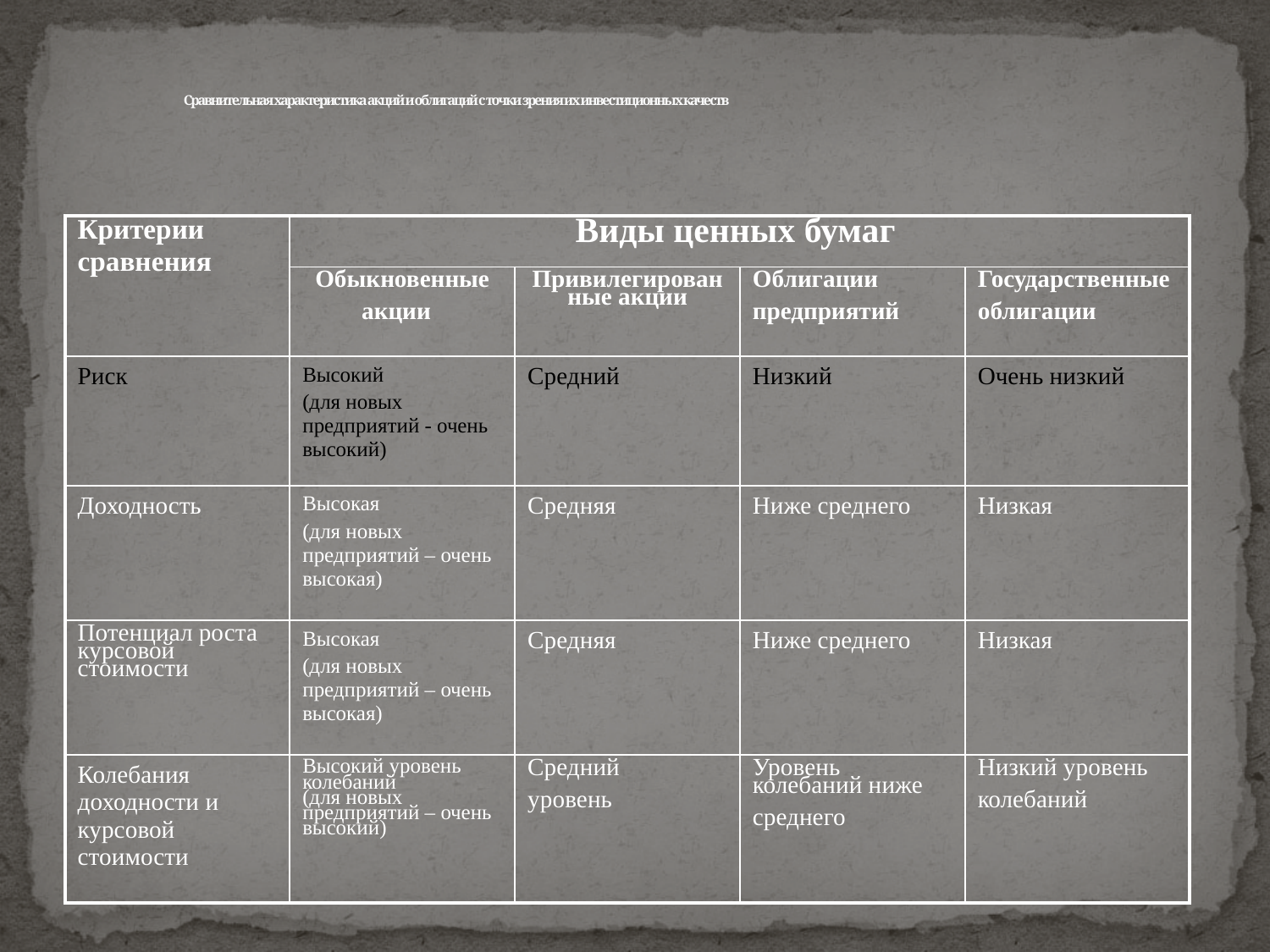

# Сравнительная характеристика акций и облигаций с точки зрения их инвестиционных качеств
| Критерии сравнения | Виды ценных бумаг |  |  |  |
| --- | --- | --- | --- | --- |
|  | Обыкновенные акции | Привилегированные акции | Облигации предприятий | Государственные облигации |
| Риск | Высокий (для новых предприятий - очень высокий) | Средний | Низкий | Очень низкий |
| Доходность | Высокая (для новых предприятий – очень высокая) | Средняя | Ниже среднего | Низкая |
| Потенциал роста курсовой стоимости | Высокая (для новых предприятий – очень высокая) | Средняя | Ниже среднего | Низкая |
| Колебания доходности и курсовой стоимости | Высокий уровень колебаний (для новых предприятий – очень высокий) | Средний уровень | Уровень колебаний ниже среднего | Низкий уровень колебаний |